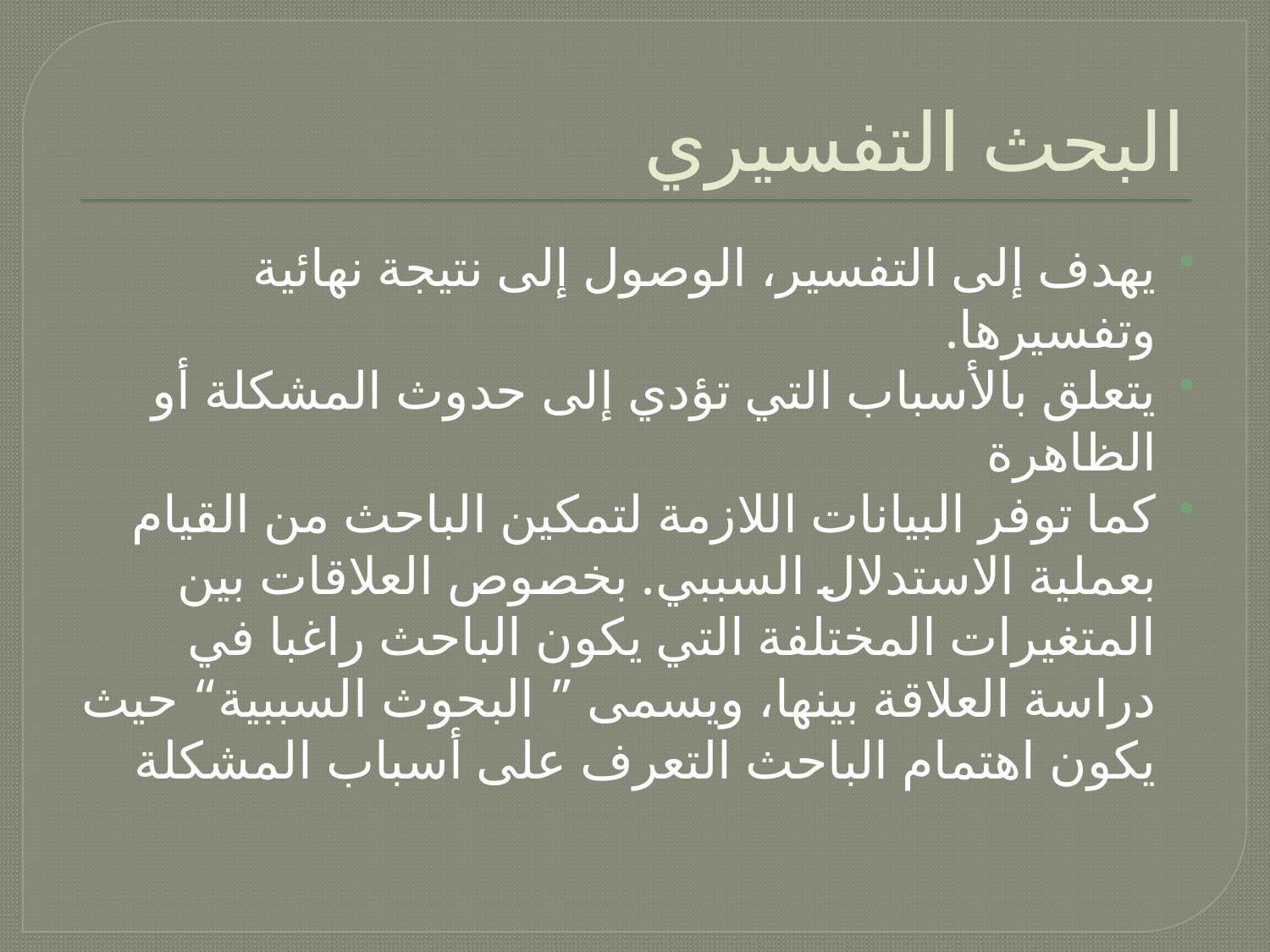

# البحث التفسيري
يهدف إلى التفسير، الوصول إلى نتيجة نهائية وتفسيرها.
يتعلق بالأسباب التي تؤدي إلى حدوث المشكلة أو الظاهرة
كما توفر البيانات اللازمة لتمكين الباحث من القيام بعملية الاستدلال السببي. بخصوص العلاقات بين المتغيرات المختلفة التي يكون الباحث راغبا في دراسة العلاقة بينها، ويسمى ” البحوث السببية“ حيث يكون اهتمام الباحث التعرف على أسباب المشكلة